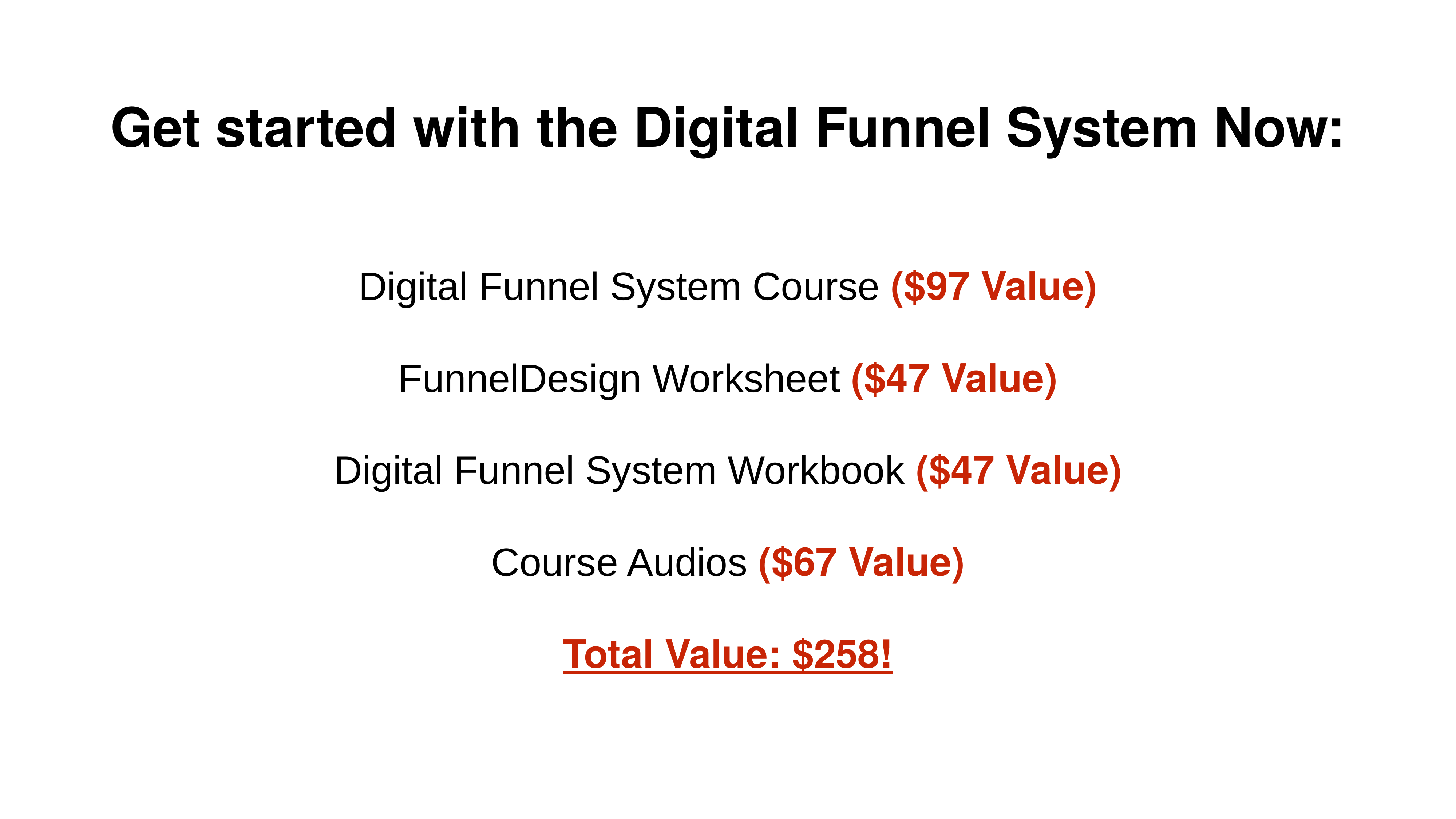

# Get started with the Digital Funnel System Now:
Digital Funnel System Course ($97 Value)
FunnelDesign Worksheet ($47 Value)
Digital Funnel System Workbook ($47 Value)
Course Audios ($67 Value)
Total Value: $258!